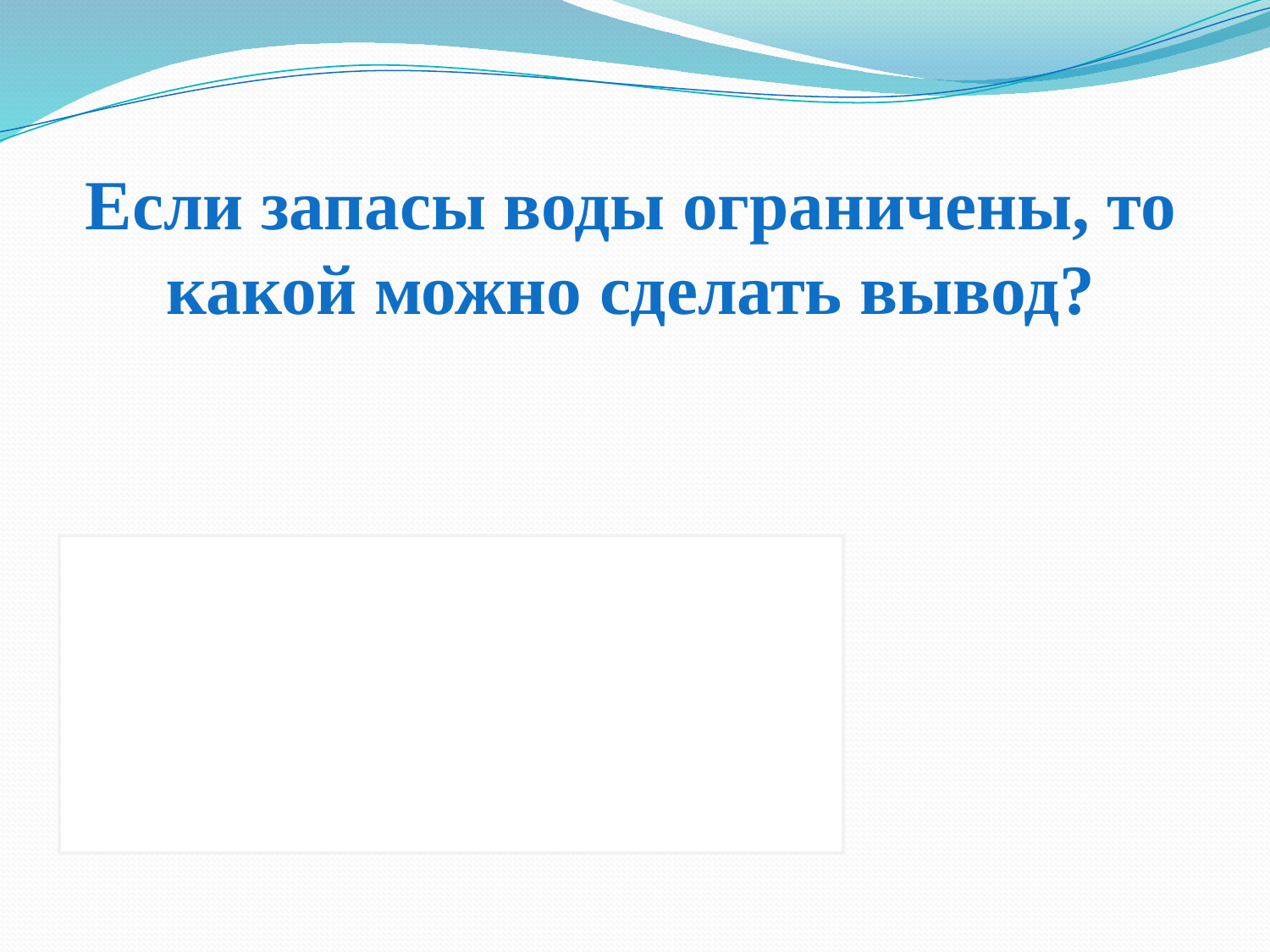

# Если запасы воды ограничены, то какой можно сделать вывод?

Ответ: воду надо беречь!